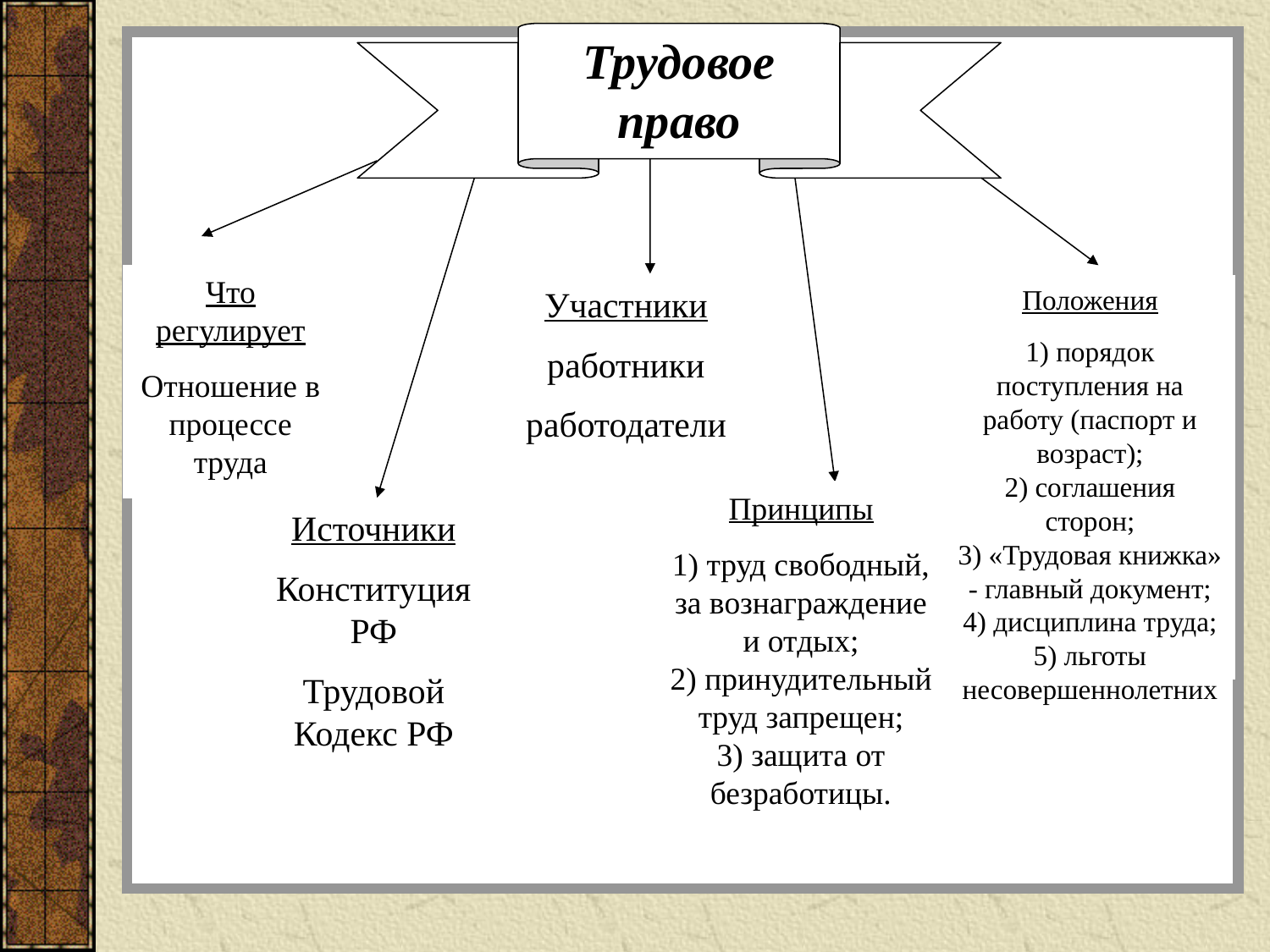

Трудовое право

Что регулирует
Отношение в процессе труда
Участники
работники
работодатели
Источники
Конституция РФ
Трудовой Кодекс РФ
Положения
1) порядок поступления на работу (паспорт и возраст);
2) соглашения сторон;
3) «Трудовая книжка» - главный документ;
4) дисциплина труда;
5) льготы несовершеннолетних
Принципы
1) труд свободный, за вознаграждение и отдых;
2) принудительный труд запрещен;
3) защита от безработицы.